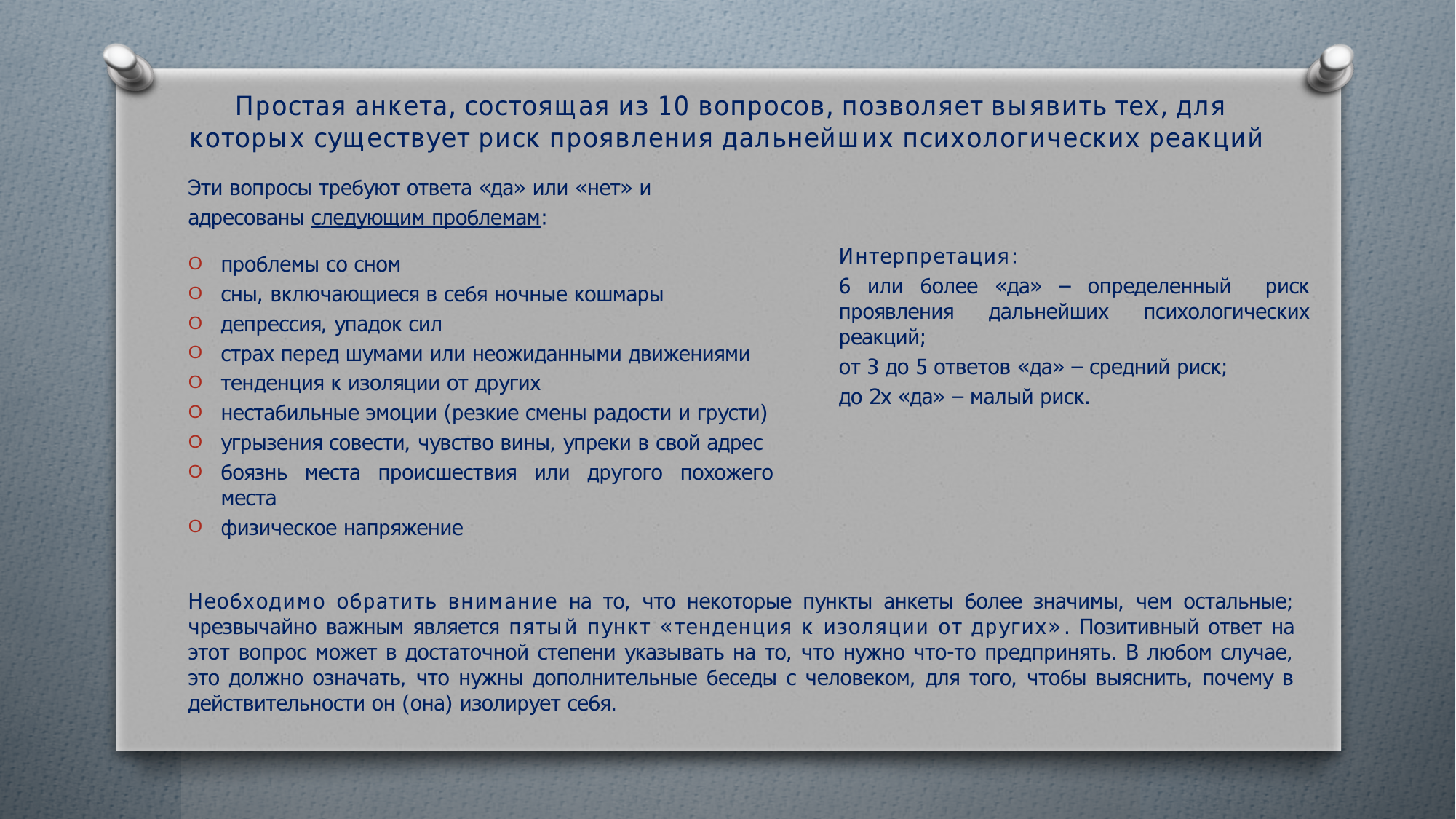

# Простая анкета, состоящая из 10 вопросов, позволяет выявить тех, для которых существует риск проявления дальнейших психологических реакций
Эти вопросы требуют ответа «да» или «нет» и
адресованы следующим проблемам:

проблемы со сном
сны, включающиеся в себя ночные кошмары
депрессия, упадок сил
страх перед шумами или неожиданными движениями
тенденция к изоляции от других
нестабильные эмоции (резкие смены радости и грусти)
угрызения совести, чувство вины, упреки в свой адрес
боязнь места происшествия или другого похожего места
физическое напряжение

Интерпретация:
6 или более «да» – определенный  риск проявления дальнейших психологических реакций;
от 3 до 5 ответов «да» – средний риск;
до 2х «да» – малый риск.

Необходимо обратить внимание на то, что некоторые пункты анкеты более значимы, чем остальные; чрезвычайно важным является пятый пункт «тенденция к изоляции от других». Позитивный ответ на этот вопрос может в достаточной степени указывать на то, что нужно что-то предпринять. В любом случае, это должно означать, что нужны дополнительные беседы с человеком, для того, чтобы выяснить, почему в действительности он (она) изолирует себя.